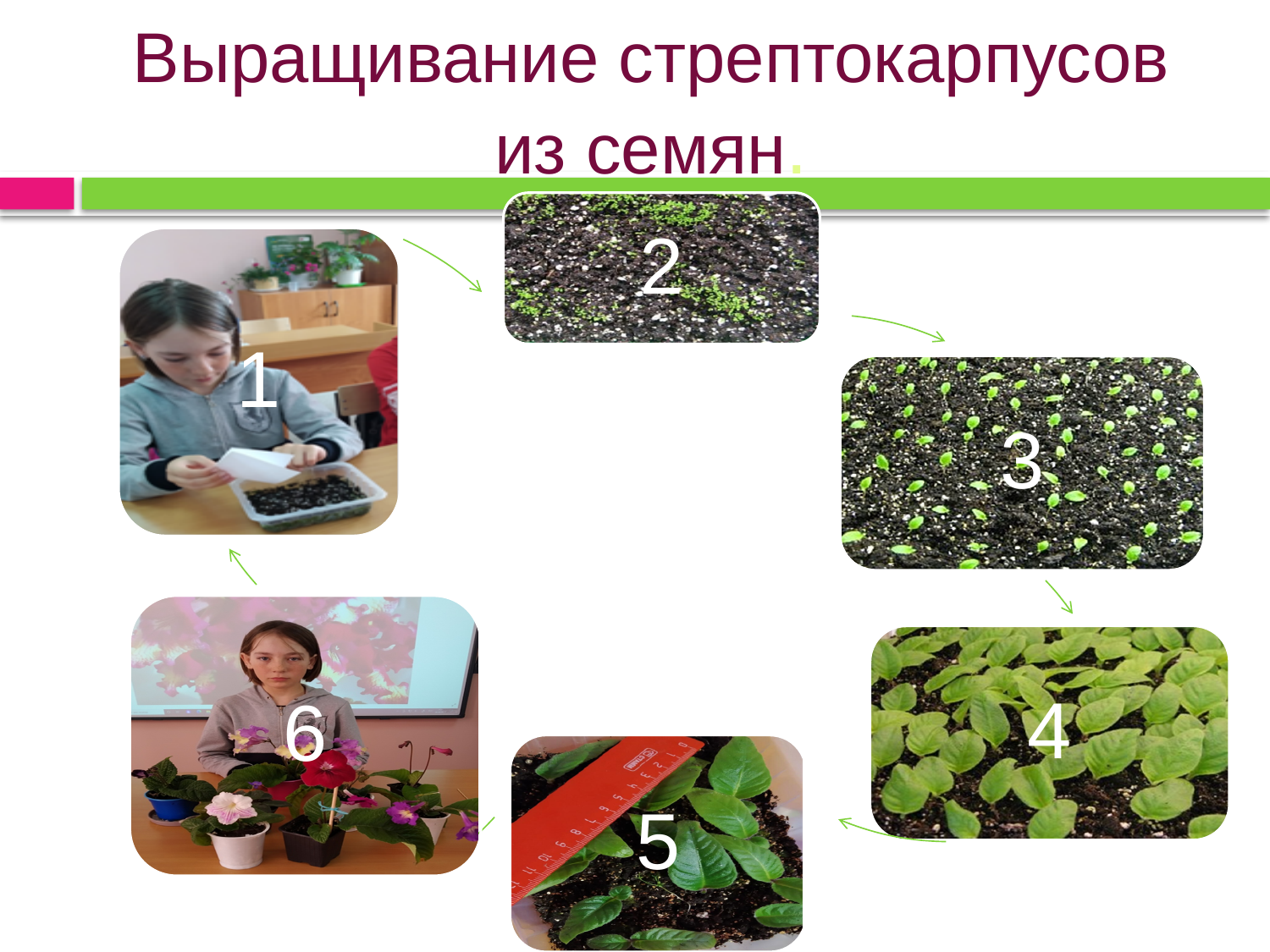

# Выращивание стрептокарпусов из семян.
2
3
4
5
6
1